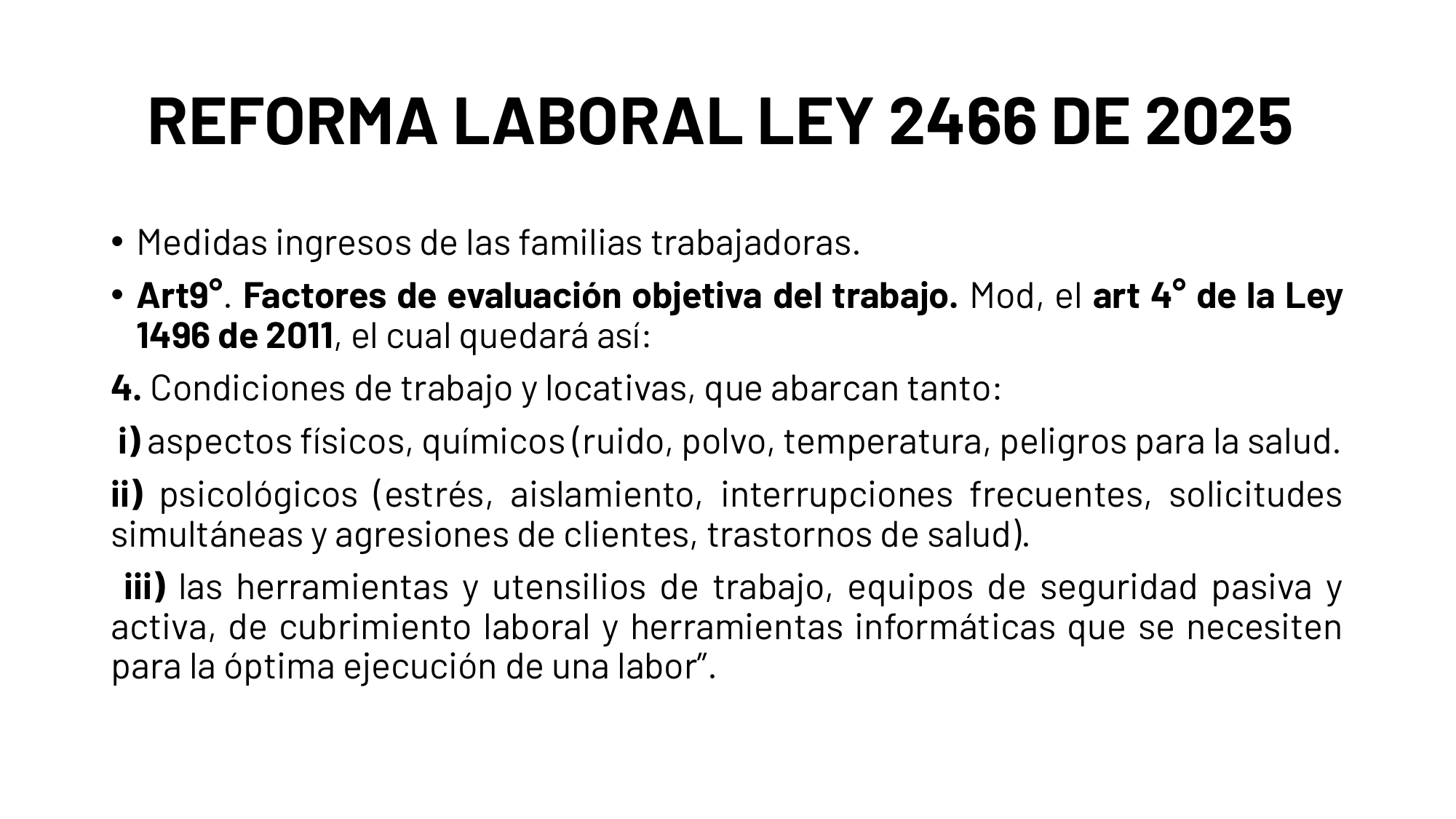

# REFORMA LABORAL LEY 2466 DE 2025
Medidas ingresos de las familias trabajadoras.
Art9°. Factores de evaluación objetiva del trabajo. Mod, el art 4° de la Ley 1496 de 2011, el cual quedará así:
4. Condiciones de trabajo y locativas, que abarcan tanto:
 i) aspectos físicos, químicos (ruido, polvo, temperatura, peligros para la salud.
ii) psicológicos (estrés, aislamiento, interrupciones frecuentes, solicitudes simultáneas y agresiones de clientes, trastornos de salud).
 iii) las herramientas y utensilios de trabajo, equipos de seguridad pasiva y activa, de cubrimiento laboral y herramientas informáticas que se necesiten para la óptima ejecución de una labor”.